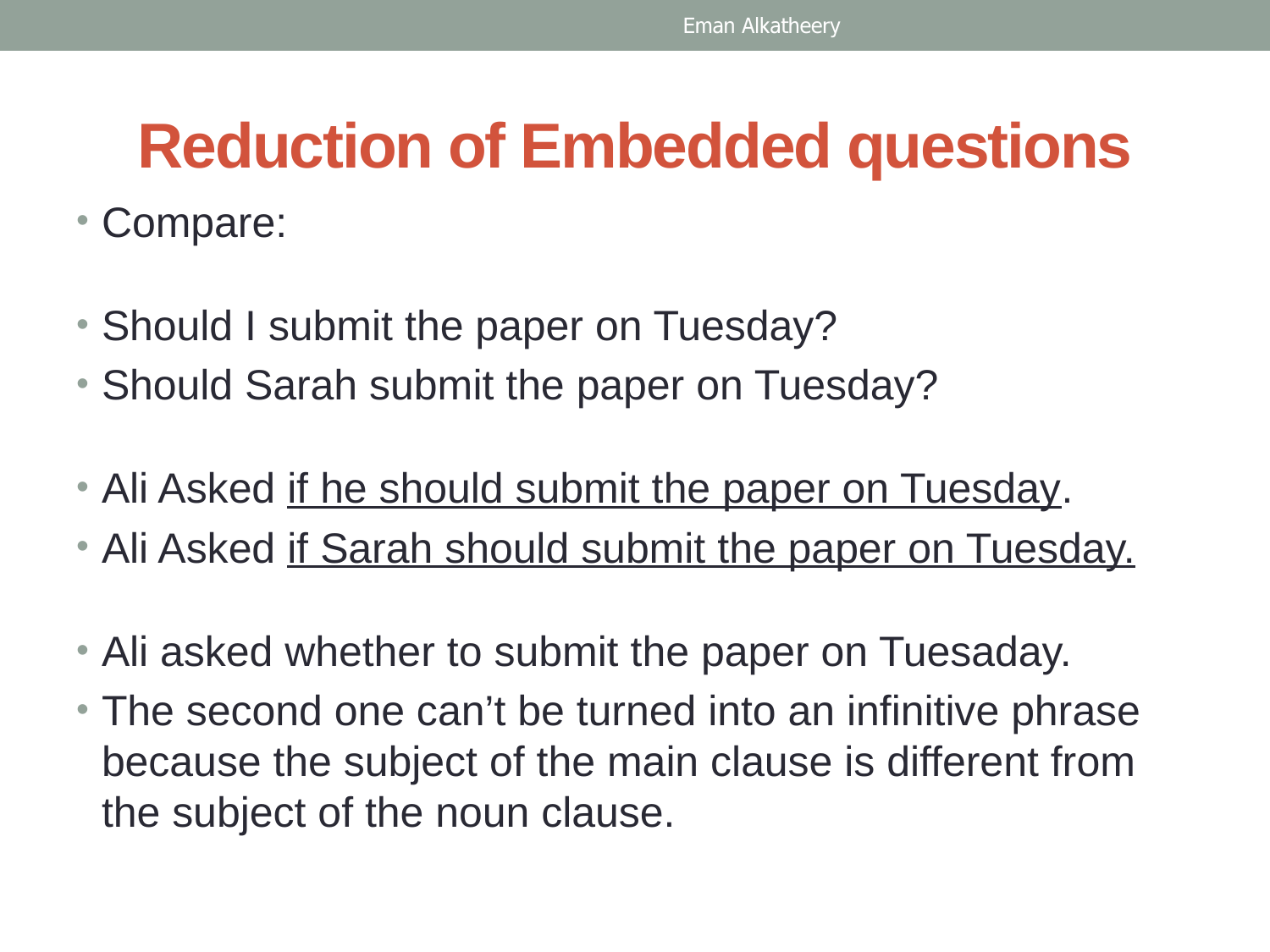

Eman Alkatheery
# Reduction of Embedded questions
Compare:

Should I submit the paper on Tuesday?
Should Sarah submit the paper on Tuesday?

Ali Asked if he should submit the paper on Tuesday.
Ali Asked if Sarah should submit the paper on Tuesday.

Ali asked whether to submit the paper on Tuesaday.
The second one can’t be turned into an infinitive phrase because the subject of the main clause is different from the subject of the noun clause.